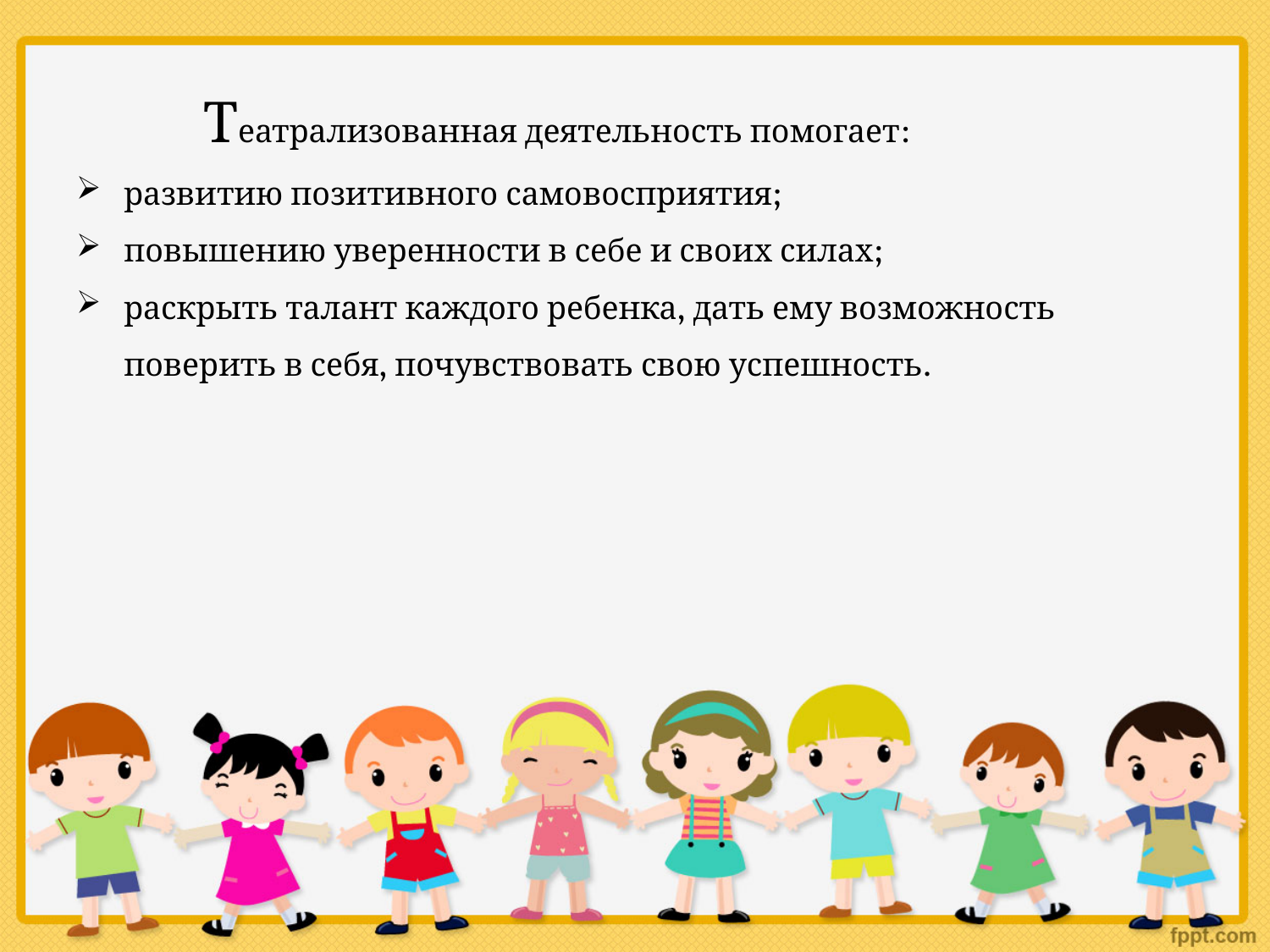

Театрализованная деятельность помогает:
развитию позитивного самовосприятия;
повышению уверенности в себе и своих силах;
раскрыть талант каждого ребенка, дать ему возможность поверить в себя, почувствовать свою успешность.